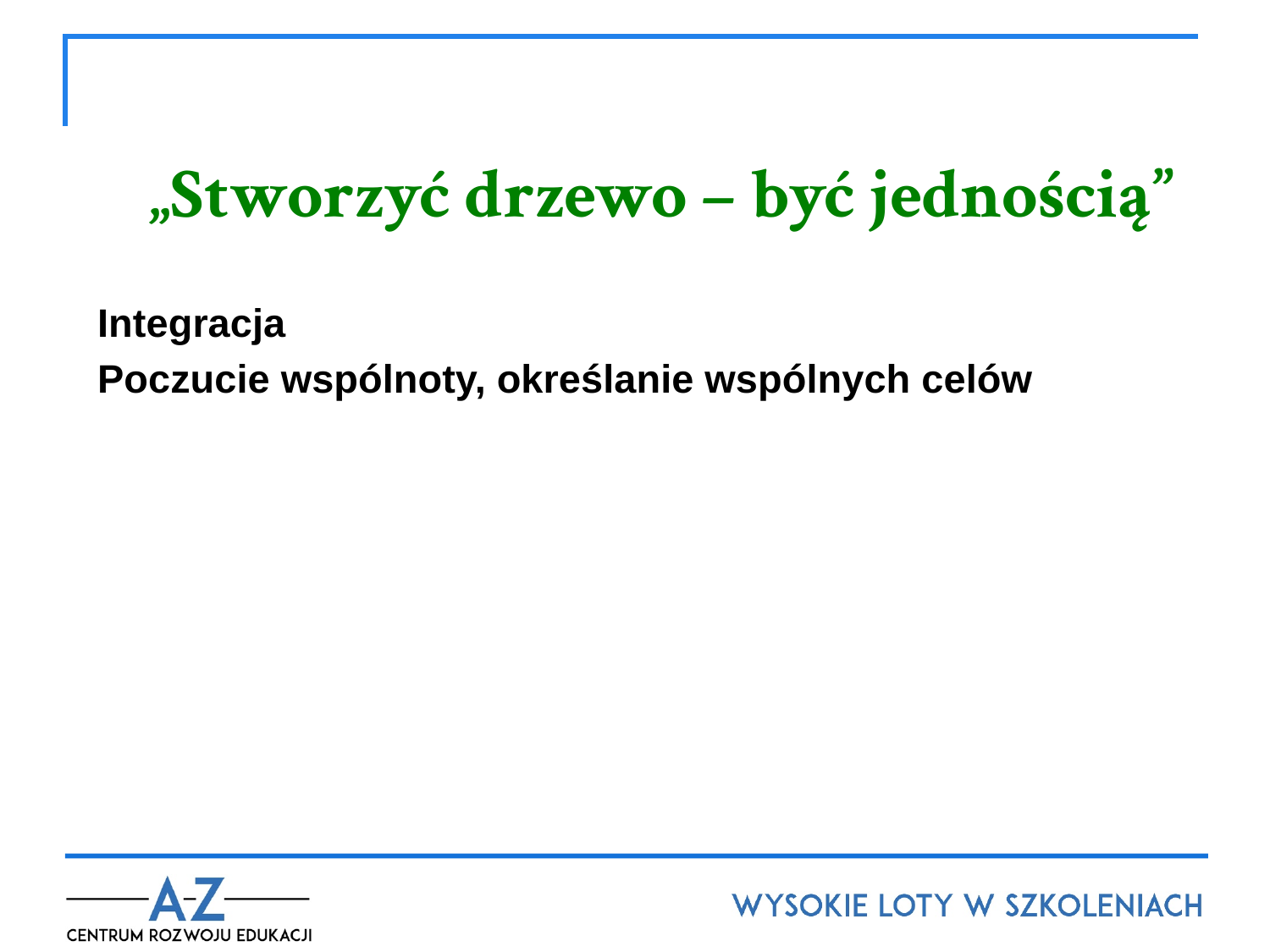

# „Stworzyć drzewo – być jednością”

Integracja
Poczucie wspólnoty, określanie wspólnych celów